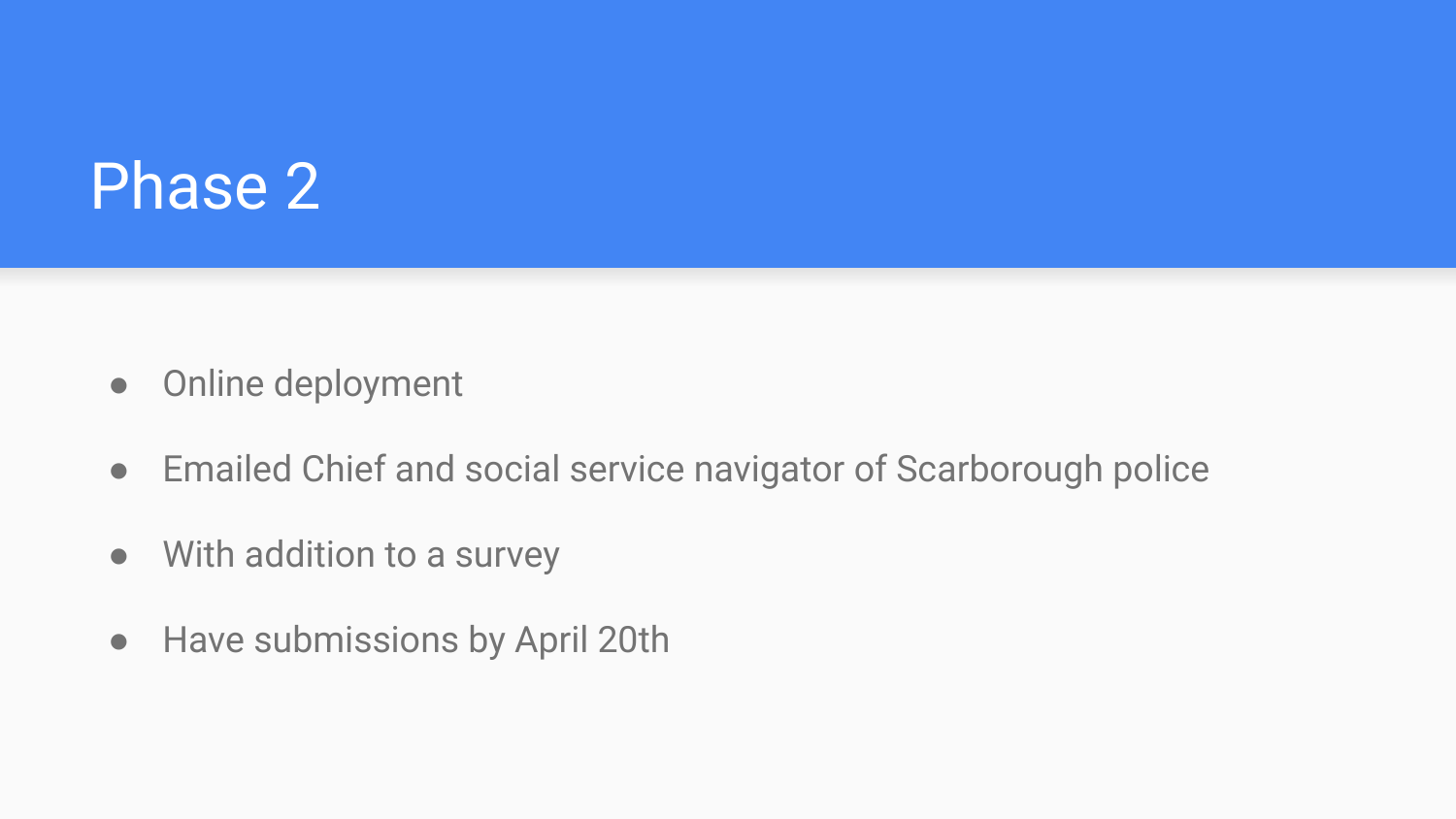

# Phase 2
Online deployment
Emailed Chief and social service navigator of Scarborough police
With addition to a survey
Have submissions by April 20th